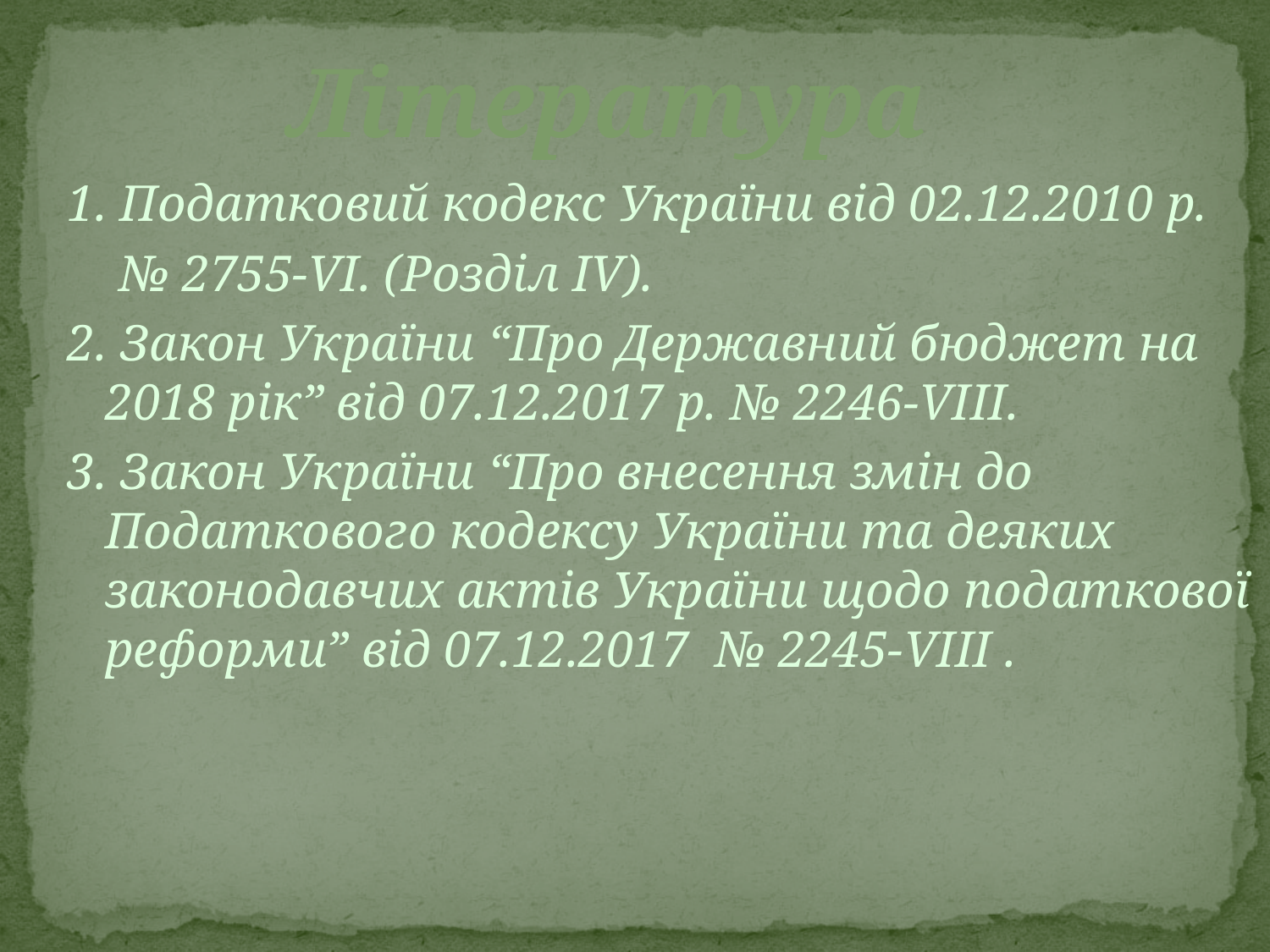

Література
1. Податковий кодекс України від 02.12.2010 р.
    № 2755-VI. (Розділ IV).
2. Закон України “Про Державний бюджет на 2018 рік” від 07.12.2017 р. № 2246-VIII.
3. Закон України “Про внесення змін до Податкового кодексу України та деяких законодавчих актів України щодо податкової реформи” від 07.12.2017  № 2245-VIII .